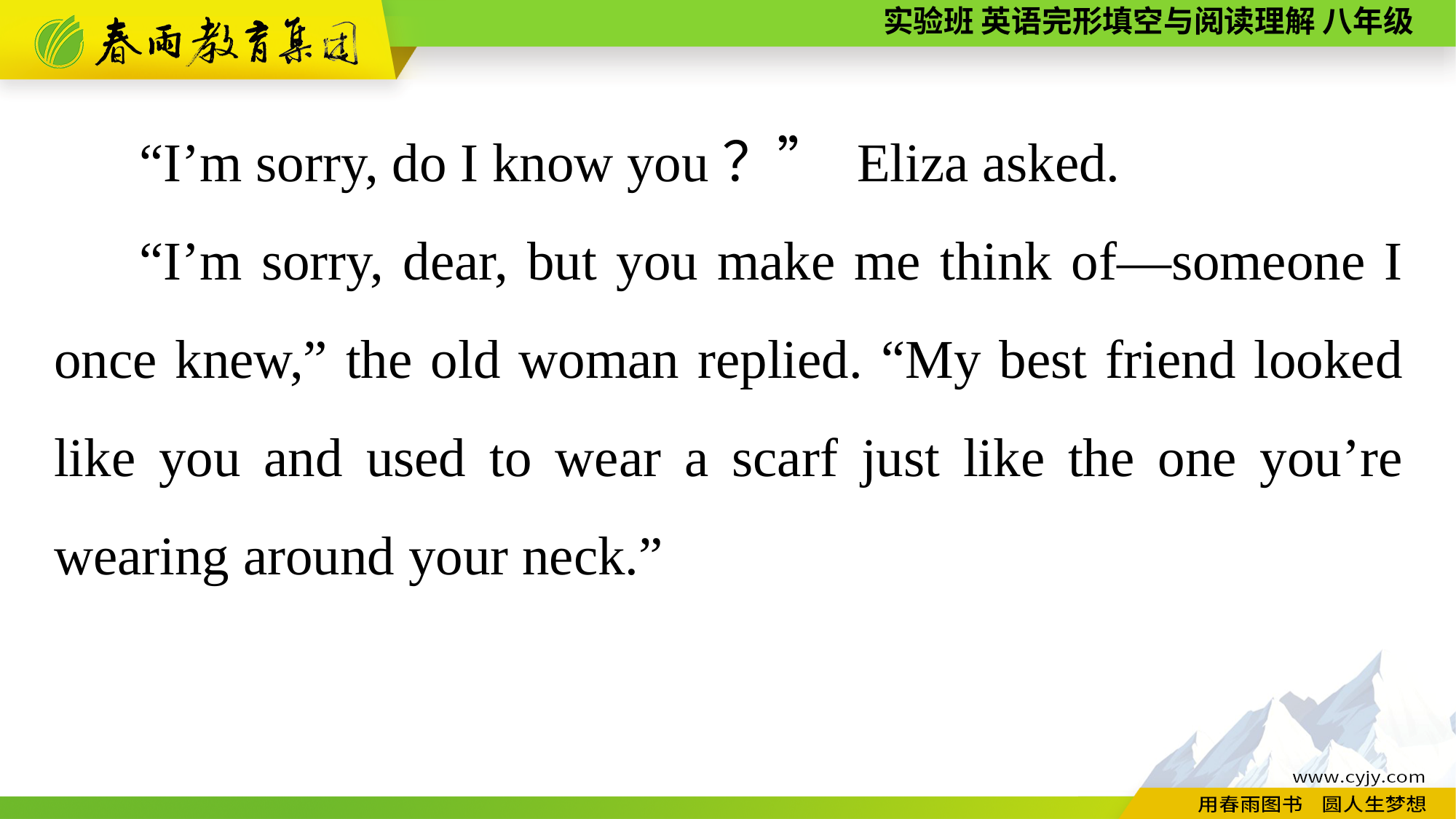

“I’m sorry, do I know you？” Eliza asked.
“I’m sorry, dear, but you make me think of—someone I once knew,” the old woman replied. “My best friend looked like you and used to wear a scarf just like the one you’re wearing around your neck.”